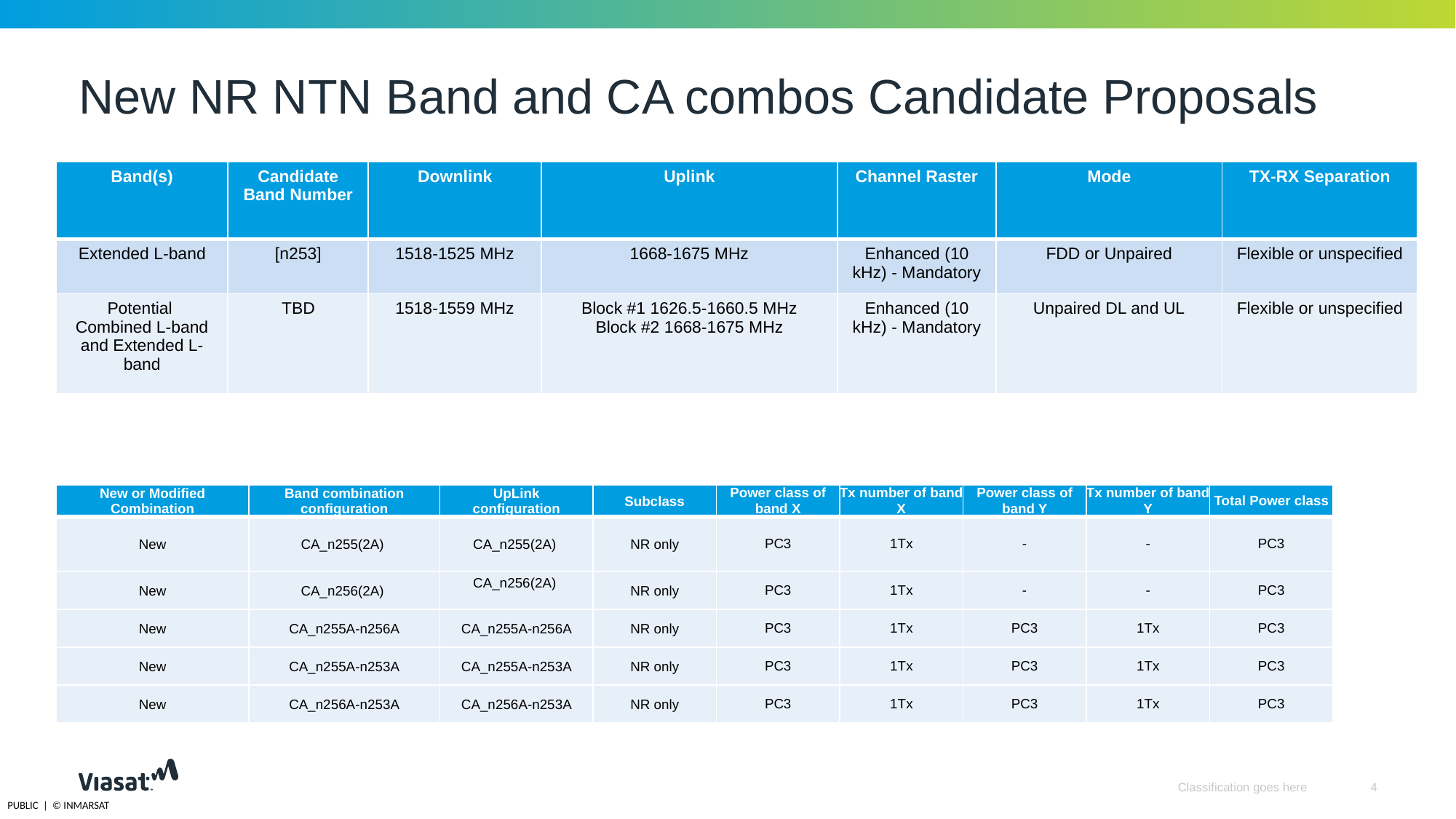

# New NR NTN Band and CA combos Candidate Proposals
| Band(s) | Candidate Band Number | Downlink | Uplink | Channel Raster | Mode | TX-RX Separation |
| --- | --- | --- | --- | --- | --- | --- |
| Extended L-band | [n253] | 1518-1525 MHz | 1668-1675 MHz | Enhanced (10 kHz) - Mandatory | FDD or Unpaired | Flexible or unspecified |
| Potential Combined L-band and Extended L-band | TBD | 1518-1559 MHz | Block #1 1626.5-1660.5 MHz Block #2 1668-1675 MHz | Enhanced (10 kHz) - Mandatory | Unpaired DL and UL | Flexible or unspecified |
| New or Modified Combination | Band combination configuration | UpLink configuration | Subclass | Power class of band X | Tx number of band X | Power class of band Y | Tx number of band Y | Total Power class |
| --- | --- | --- | --- | --- | --- | --- | --- | --- |
| New | CA\_n255(2A) | CA\_n255(2A) | NR only | PC3 | 1Tx | - | - | PC3 |
| New | CA\_n256(2A) | CA\_n256(2A) | NR only | PC3 | 1Tx | - | - | PC3 |
| New | CA\_n255A-n256A | CA\_n255A-n256A | NR only | PC3 | 1Tx | PC3 | 1Tx | PC3 |
| New | CA\_n255A-n253A | CA\_n255A-n253A | NR only | PC3 | 1Tx | PC3 | 1Tx | PC3 |
| New | CA\_n256A-n253A | CA\_n256A-n253A | NR only | PC3 | 1Tx | PC3 | 1Tx | PC3 |
Classification goes here
4